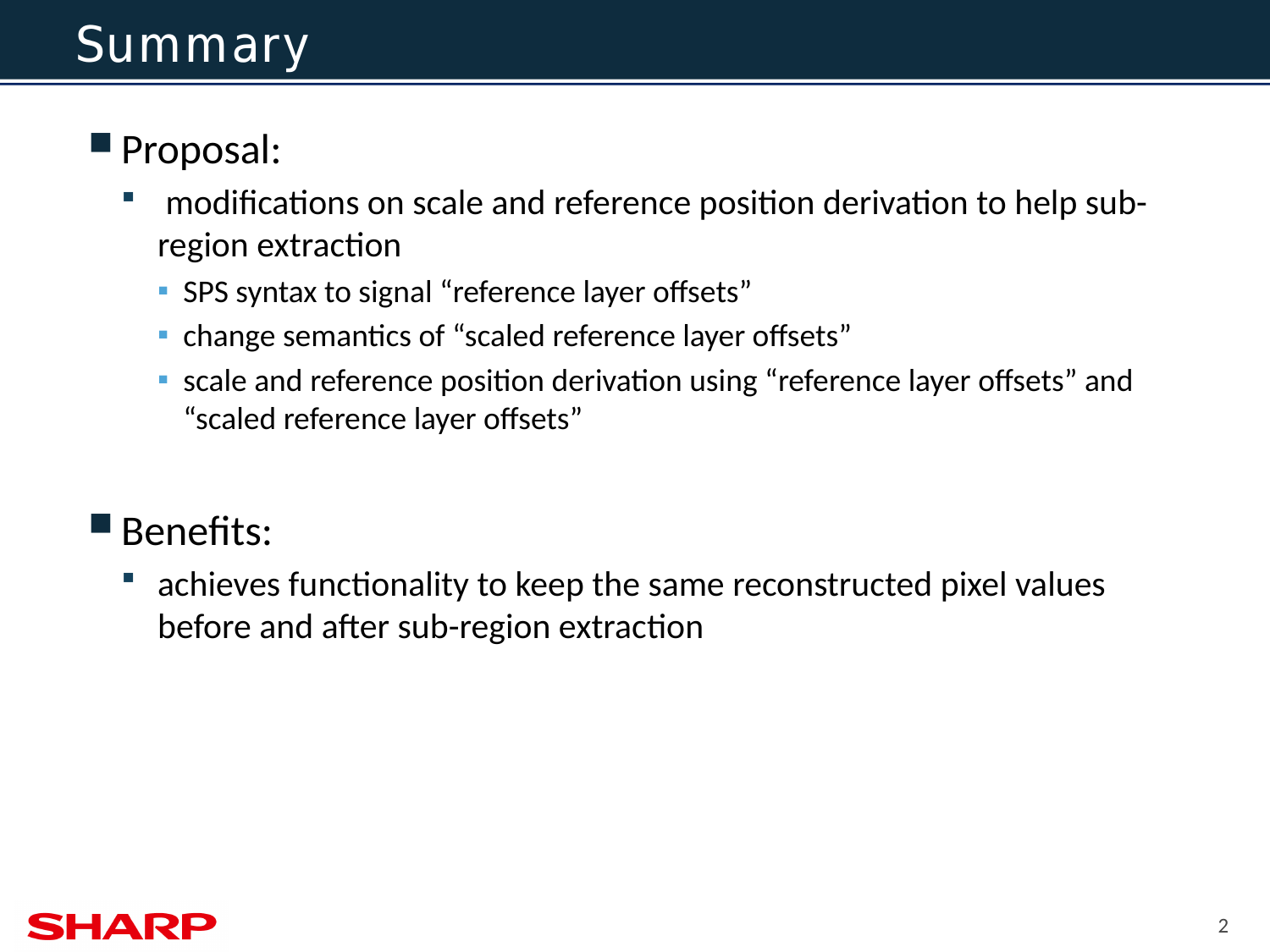

# Summary
Proposal:
 modifications on scale and reference position derivation to help sub-region extraction
SPS syntax to signal “reference layer offsets”
change semantics of “scaled reference layer offsets”
scale and reference position derivation using “reference layer offsets” and “scaled reference layer offsets”

Benefits:
achieves functionality to keep the same reconstructed pixel values before and after sub-region extraction
2